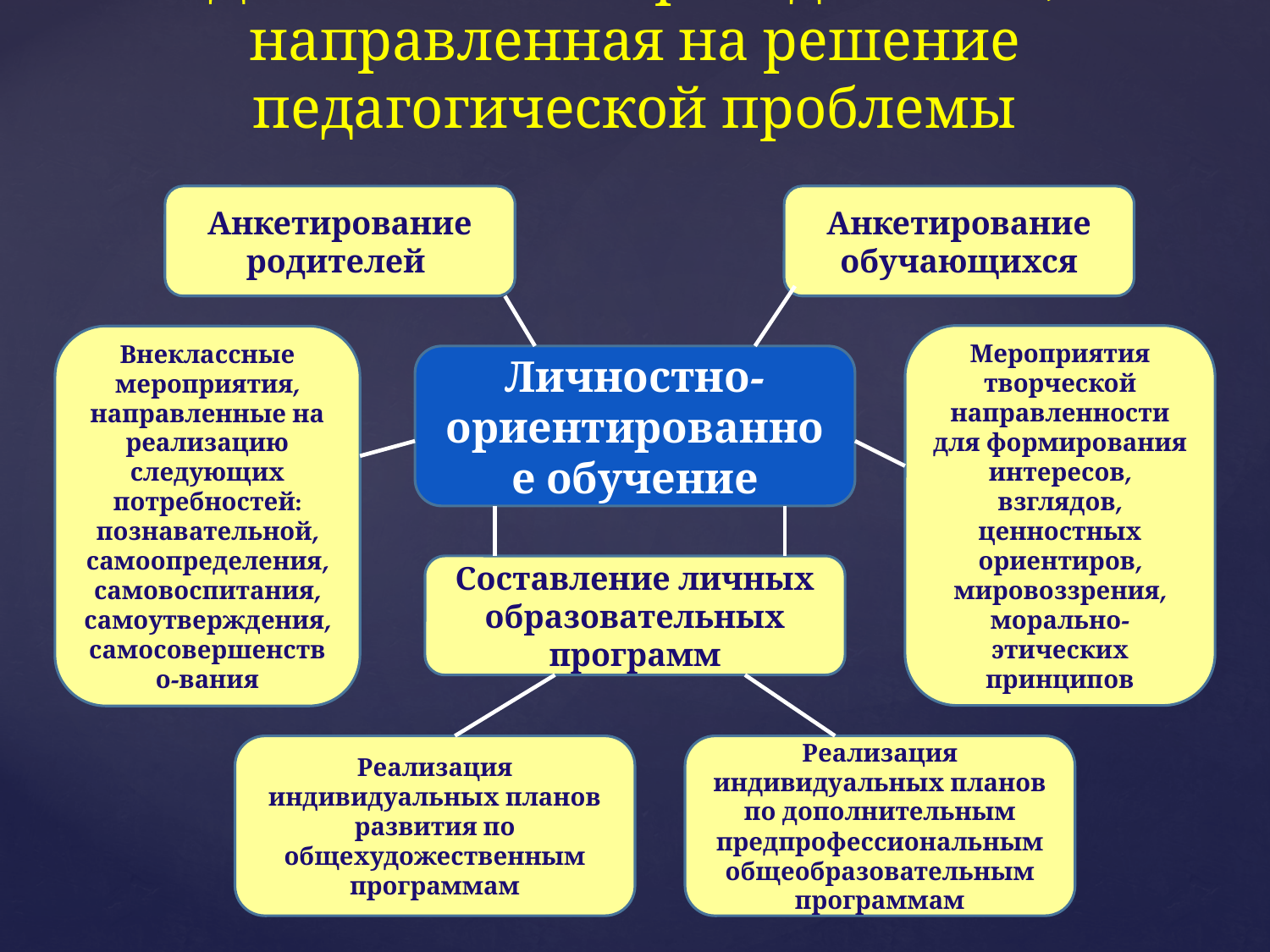

# Деятельность преподавателя, направленная на решение педагогической проблемы

Анкетирование родителей
Анкетирование обучающихся
Мероприятия творческой направленности для формирования интересов, взглядов, ценностных ориентиров, мировоззрения, морально-этических принципов
Внеклассные мероприятия, направленные на реализацию следующих потребностей: познавательной, самоопределения, самовоспитания, самоутверждения, самосовершенство-вания
Личностно-ориентированное обучение
Составление личных образовательных программ
Реализация индивидуальных планов развития по общехудожественным программам
Реализация индивидуальных планов по дополнительным предпрофессиональным общеобразовательным программам